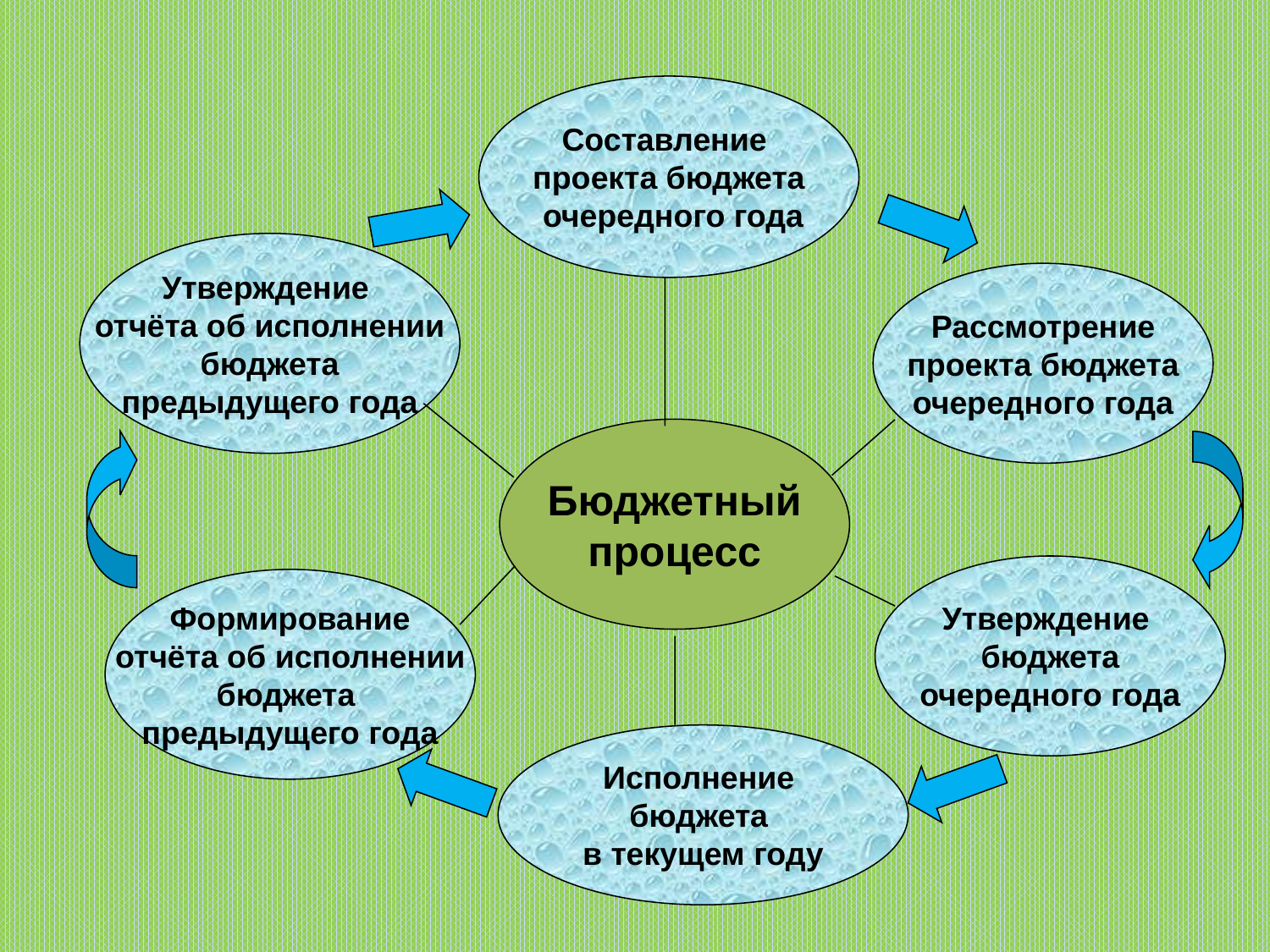

Составление
проекта бюджета
 очередного года

Утверждение
отчёта об исполнении
 бюджета
предыдущего года
Рассмотрение
проекта бюджета
очередного года

Бюджетный
процесс

Утверждение
бюджета
очередного года

Формирование
отчёта об исполнении
бюджета
предыдущего года

Исполнение
бюджета
в текущем году